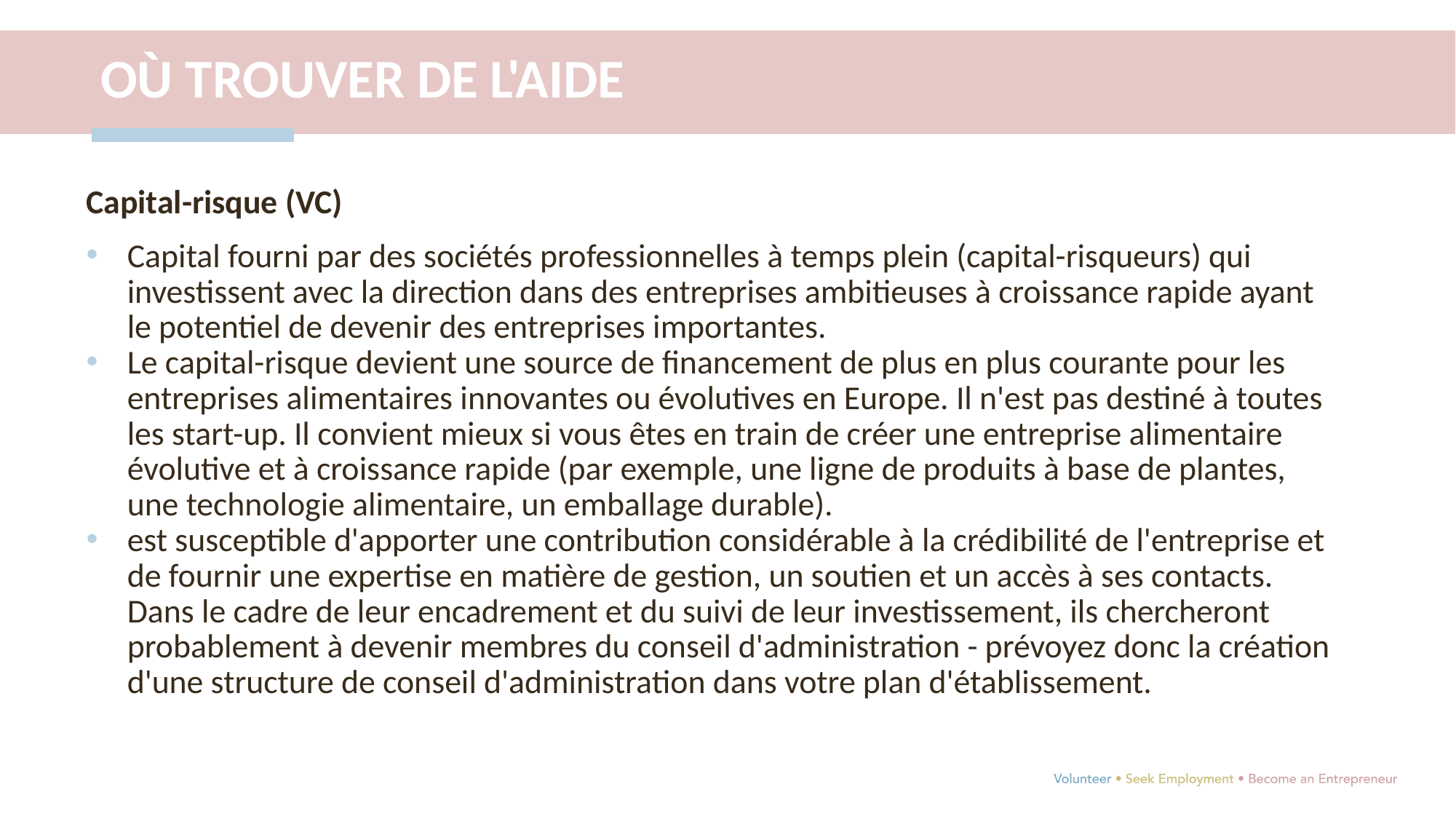

OÙ TROUVER DE L'AIDE
Capital-risque (VC)

Capital fourni par des sociétés professionnelles à temps plein (capital-risqueurs) qui investissent avec la direction dans des entreprises ambitieuses à croissance rapide ayant le potentiel de devenir des entreprises importantes.
Le capital-risque devient une source de financement de plus en plus courante pour les entreprises alimentaires innovantes ou évolutives en Europe. Il n'est pas destiné à toutes les start-up. Il convient mieux si vous êtes en train de créer une entreprise alimentaire évolutive et à croissance rapide (par exemple, une ligne de produits à base de plantes, une technologie alimentaire, un emballage durable).
est susceptible d'apporter une contribution considérable à la crédibilité de l'entreprise et de fournir une expertise en matière de gestion, un soutien et un accès à ses contacts.  Dans le cadre de leur encadrement et du suivi de leur investissement, ils chercheront probablement à devenir membres du conseil d'administration - prévoyez donc la création d'une structure de conseil d'administration dans votre plan d'établissement.